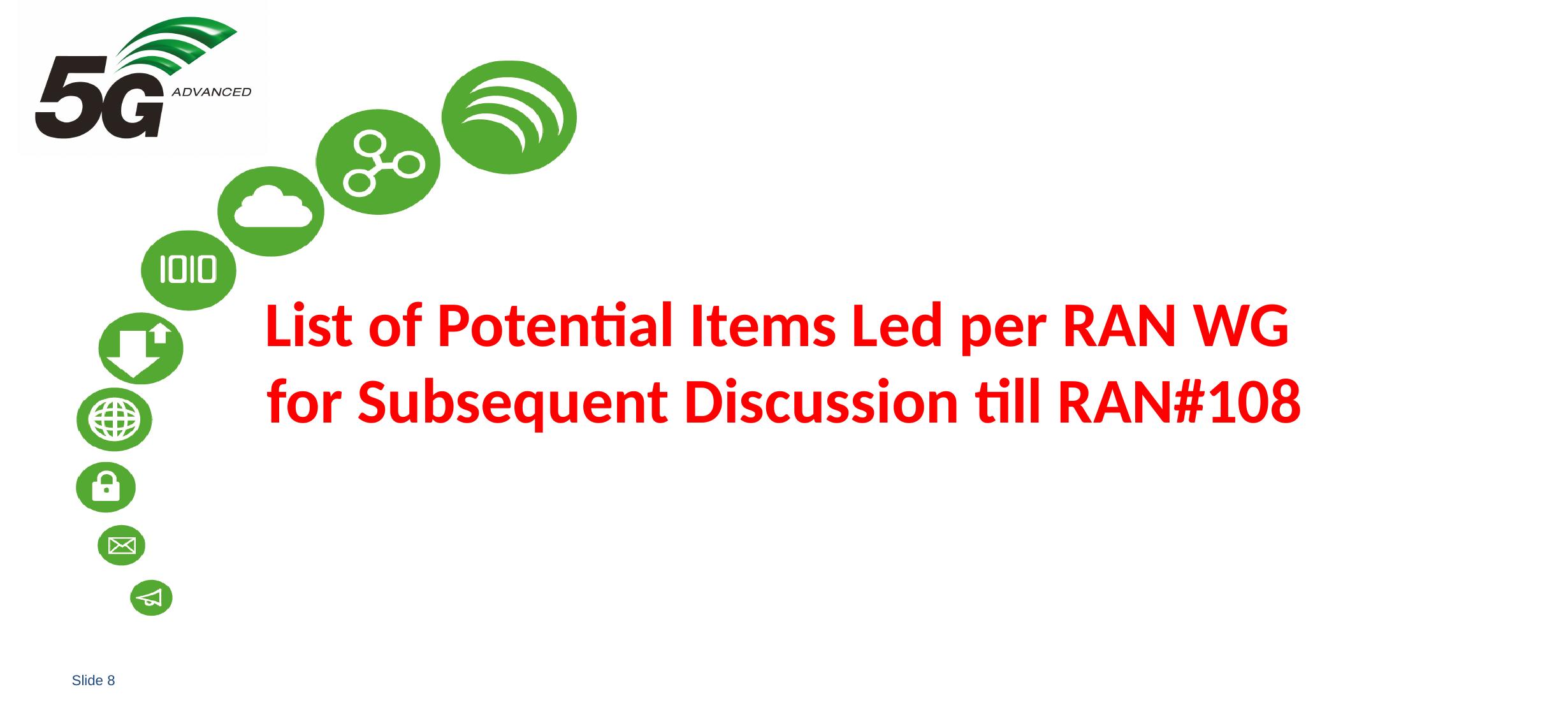

# List of Potential Items Led per RAN WG for Subsequent Discussion till RAN#108